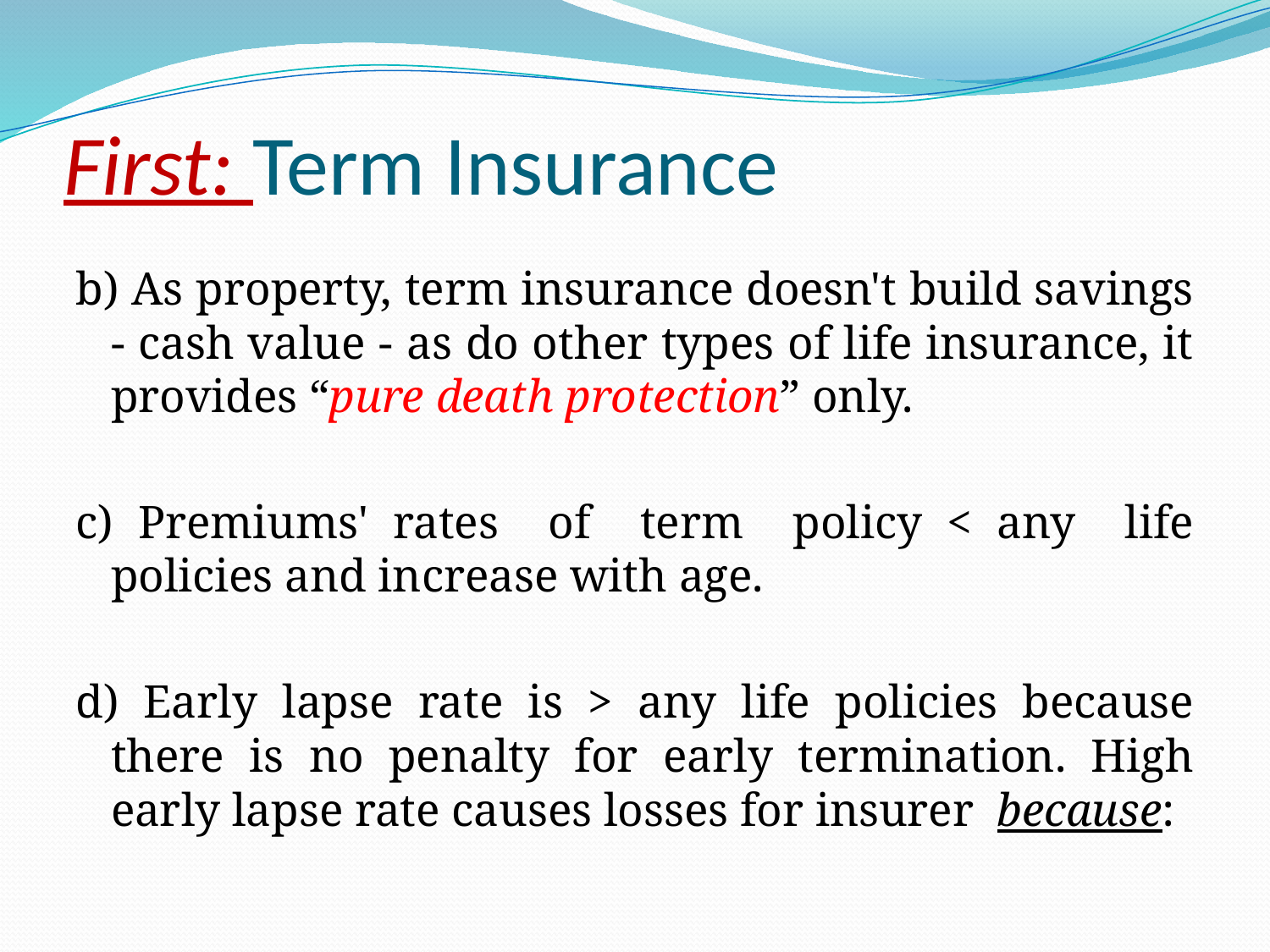

# First: Term Insurance
b) As property, term insurance doesn't build savings - cash value - as do other types of life insurance, it provides “pure death protection” only.

c) Premiums' rates  of  term  policy < any  life policies and increase with age.

d) Early lapse rate is > any life policies because there is no penalty for early termination. High early lapse rate causes losses for insurer  because: